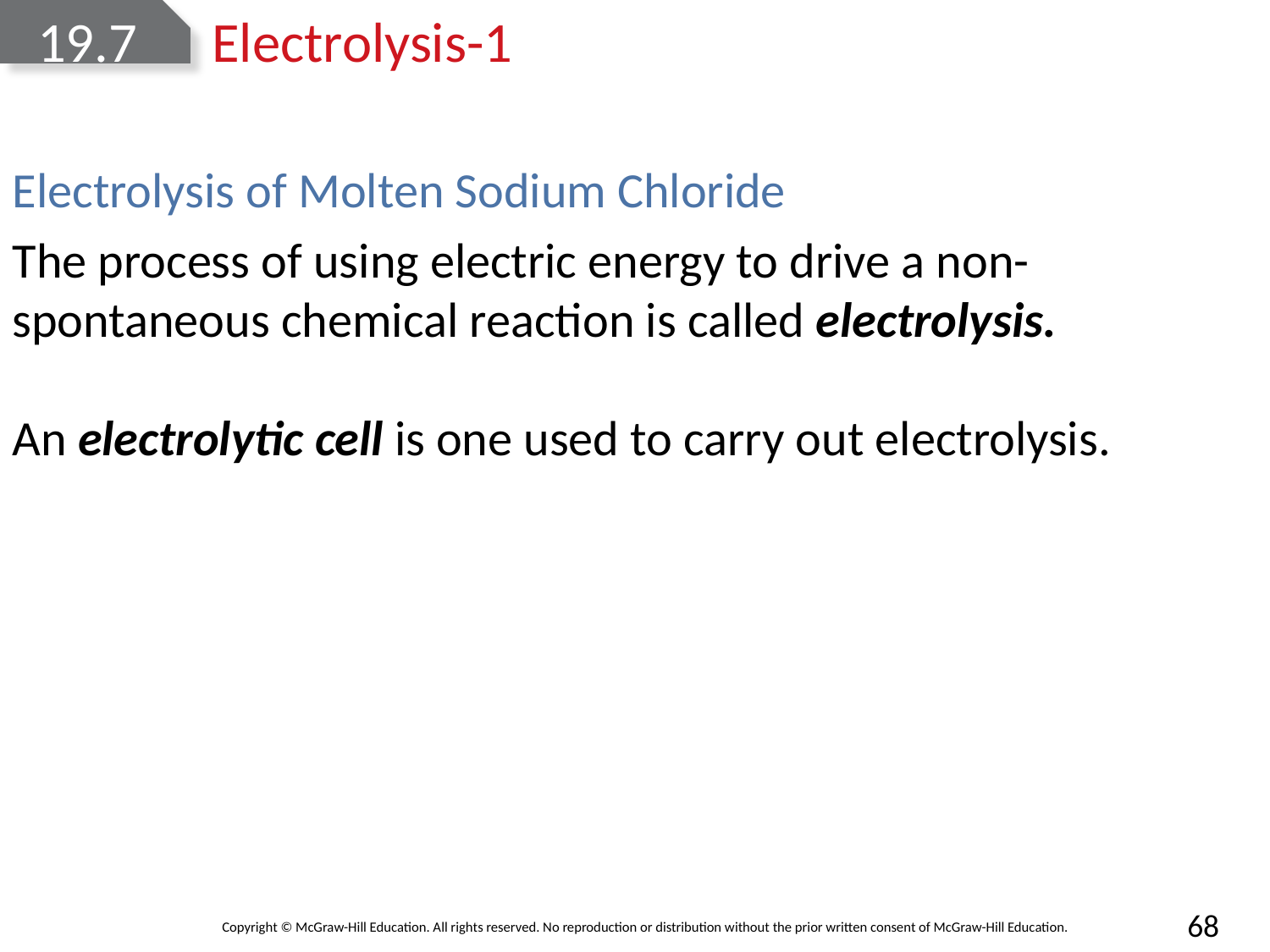

# 19.7	Electrolysis-1
Electrolysis of Molten Sodium Chloride
The process of using electric energy to drive a non- spontaneous chemical reaction is called electrolysis.
An electrolytic cell is one used to carry out electrolysis.